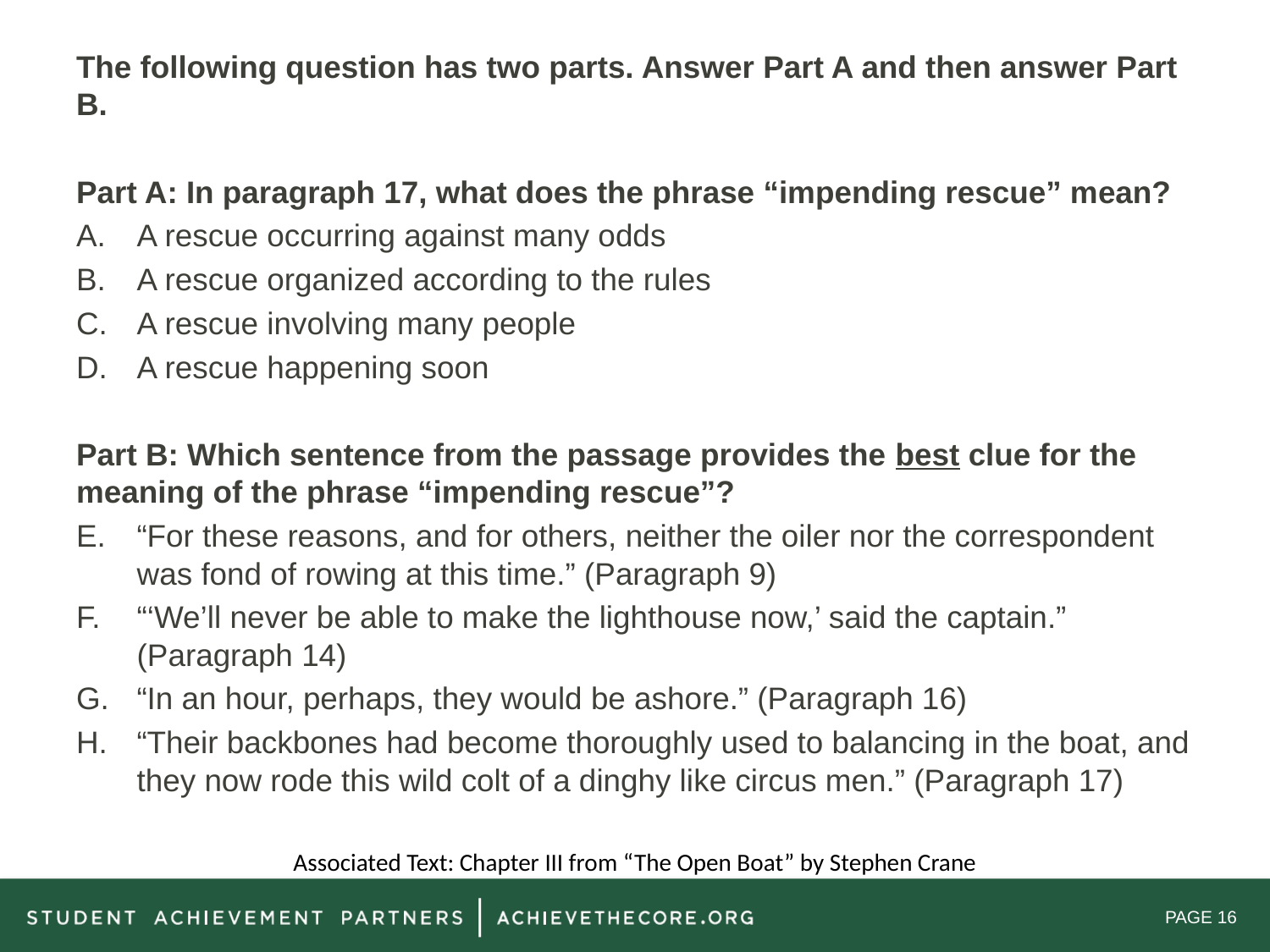

The following question has two parts. Answer Part A and then answer Part B.

Part A: In paragraph 17, what does the phrase “impending rescue” mean?
A rescue occurring against many odds
A rescue organized according to the rules
A rescue involving many people
A rescue happening soon

Part B: Which sentence from the passage provides the best clue for the meaning of the phrase “impending rescue”?
“For these reasons, and for others, neither the oiler nor the correspondent was fond of rowing at this time.” (Paragraph 9)
“‘We’ll never be able to make the lighthouse now,’ said the captain.” (Paragraph 14)
“In an hour, perhaps, they would be ashore.” (Paragraph 16)
“Their backbones had become thoroughly used to balancing in the boat, and they now rode this wild colt of a dinghy like circus men.” (Paragraph 17)
Associated Text: Chapter III from “The Open Boat” by Stephen Crane